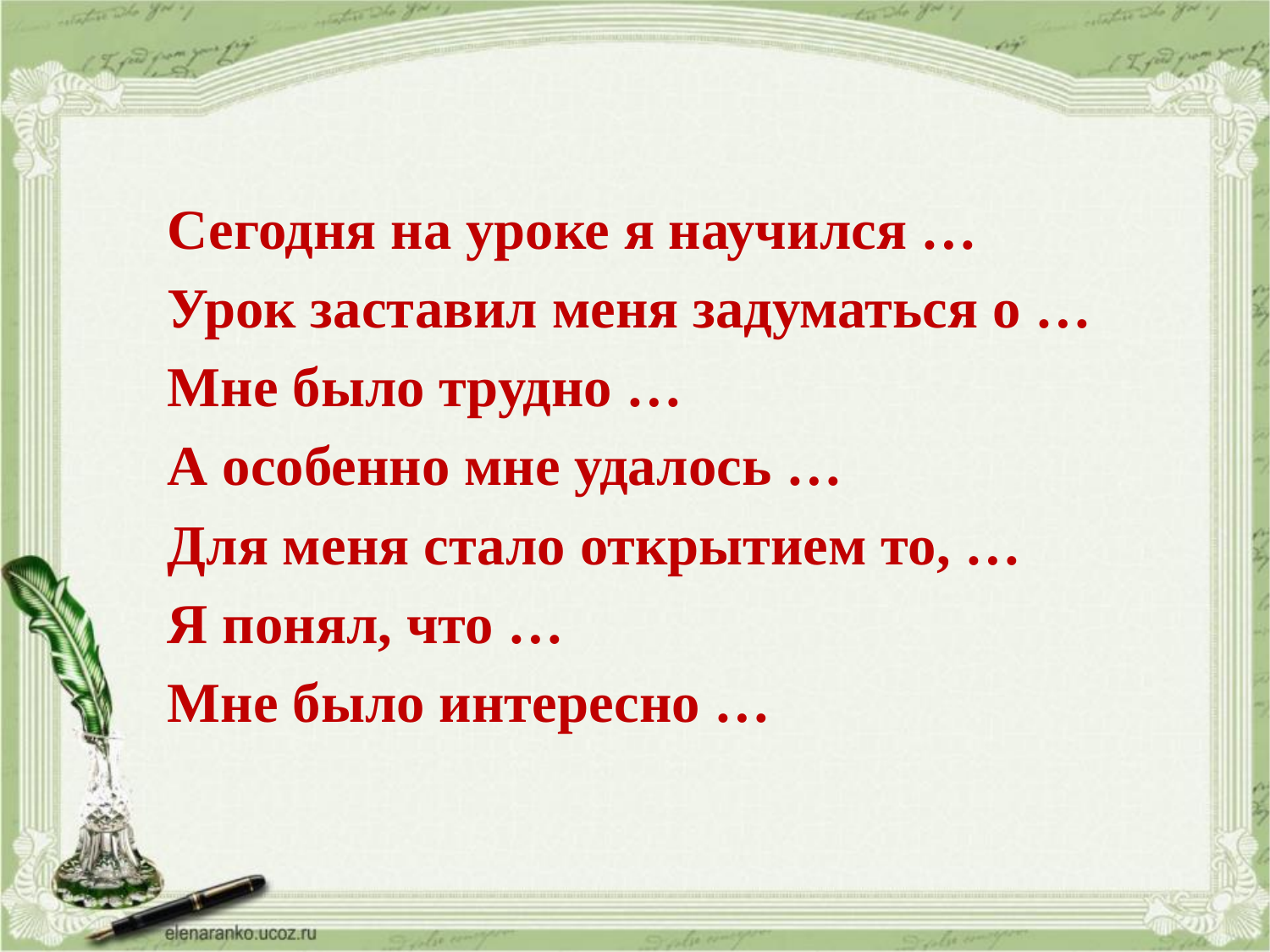

Сегодня на уроке я научился …
Урок заставил меня задуматься о …
Мне было трудно …
А особенно мне удалось …
Для меня стало открытием то, …
Я понял, что …
Мне было интересно …